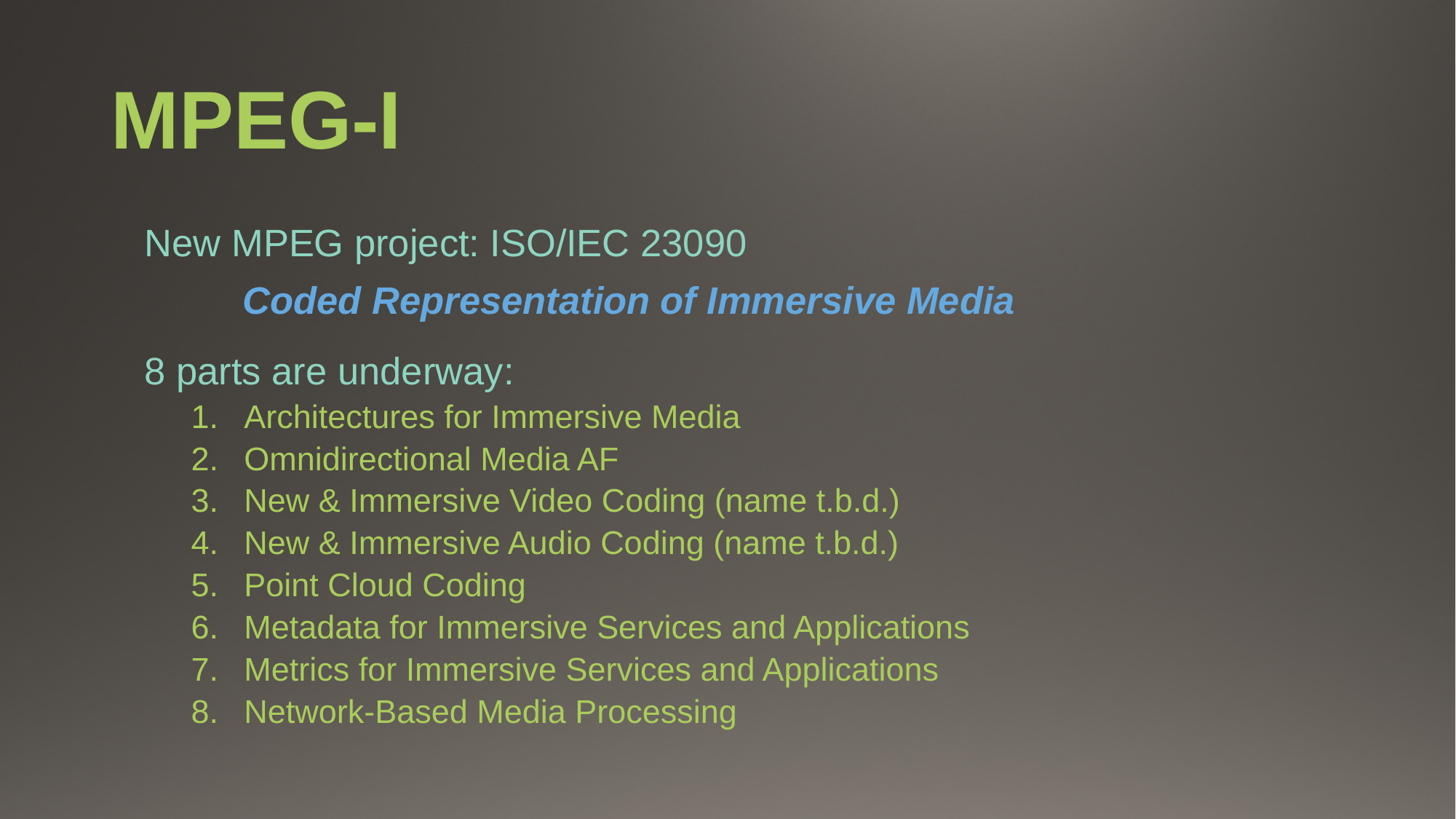

# MPEG-I
New MPEG project: ISO/IEC 23090
	Coded Representation of Immersive Media
8 parts are underway:
Architectures for Immersive Media
Omnidirectional Media AF
New & Immersive Video Coding (name t.b.d.)
New & Immersive Audio Coding (name t.b.d.)
Point Cloud Coding
Metadata for Immersive Services and Applications
Metrics for Immersive Services and Applications
Network-Based Media Processing